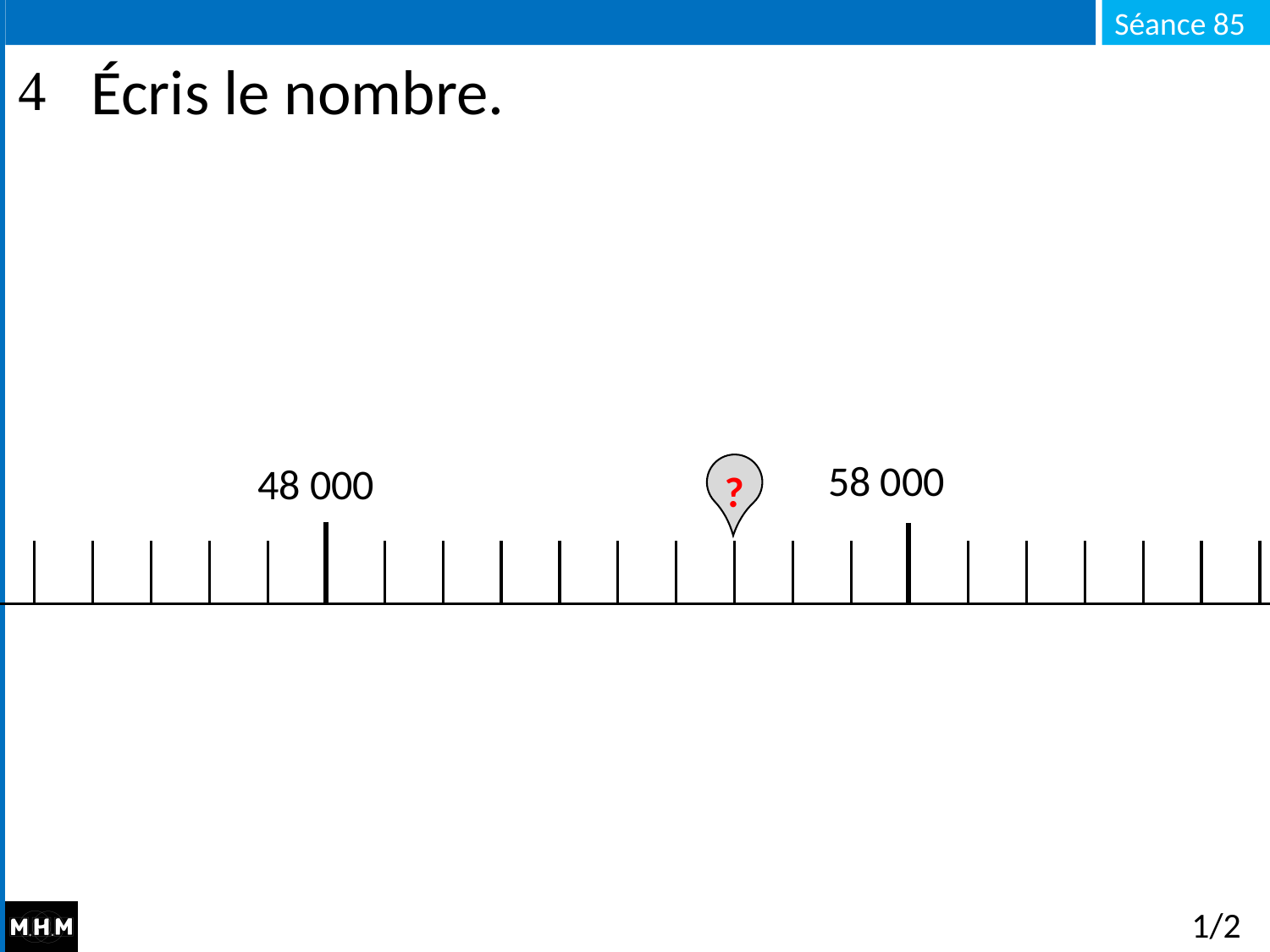

# Écris le nombre.
58 000
48 000

?
1/2